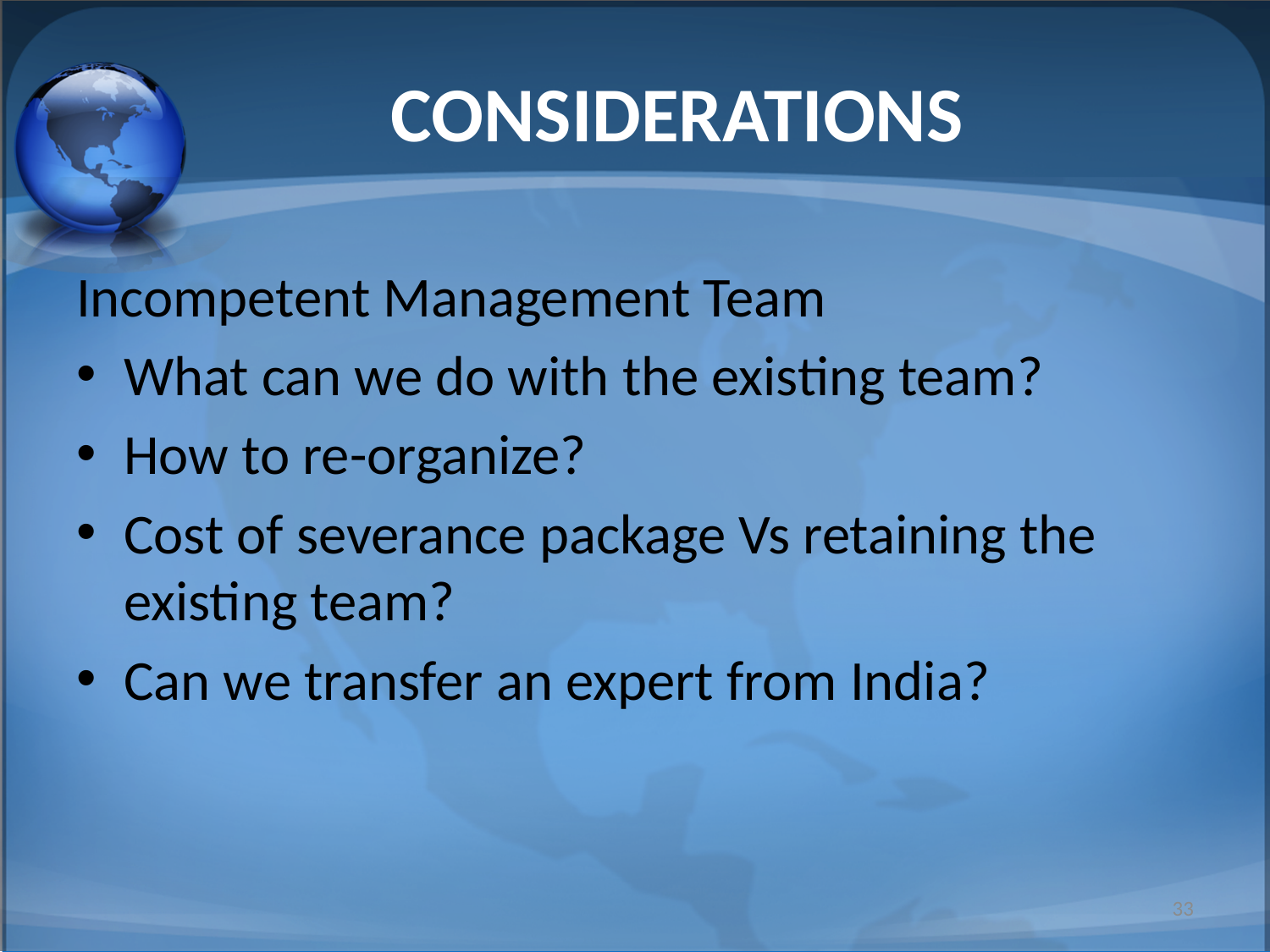

# CONSIDERATIONS
Incompetent Management Team
What can we do with the existing team?
How to re-organize?
Cost of severance package Vs retaining the existing team?
Can we transfer an expert from India?

33